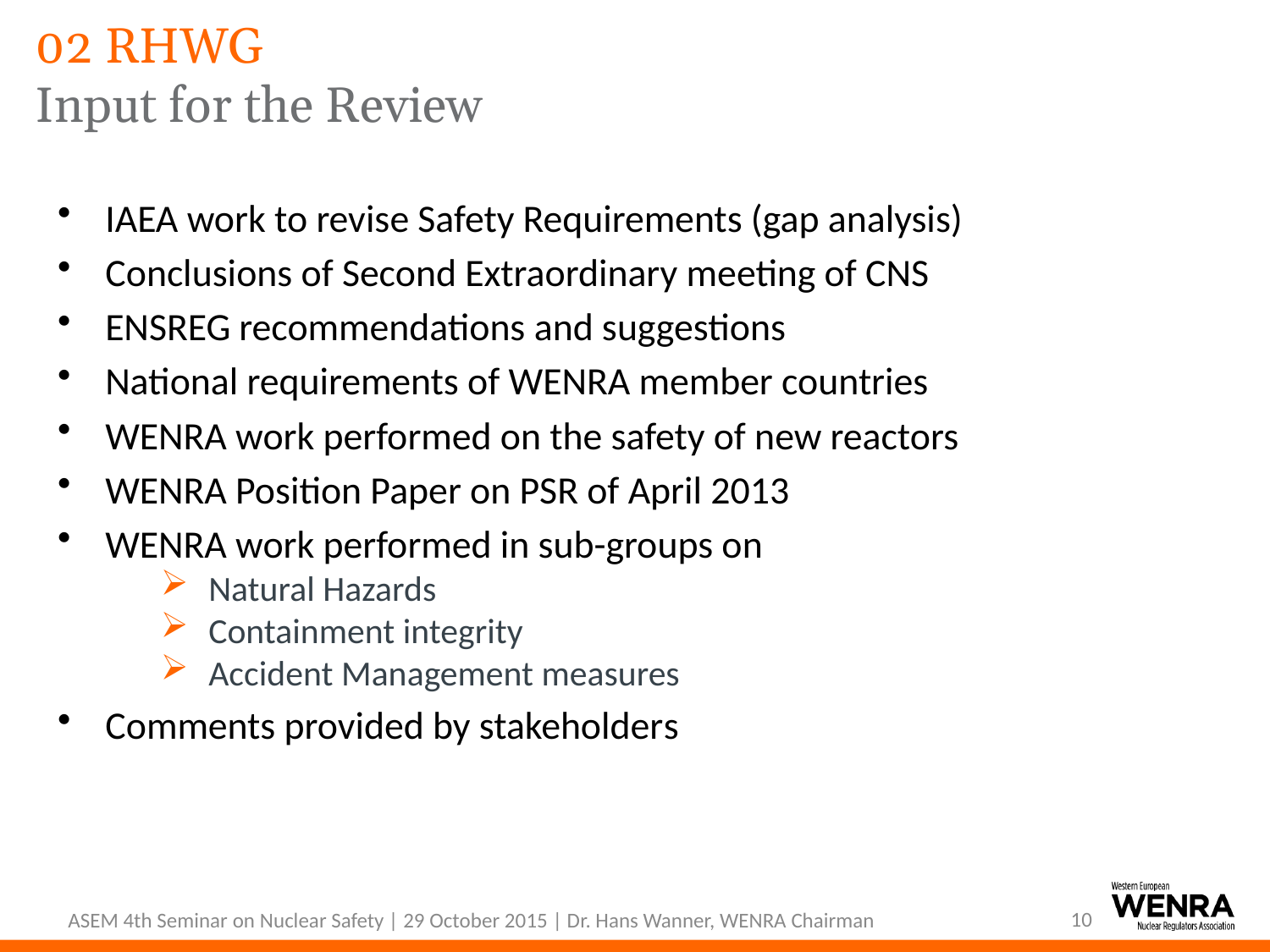

# 02 RHWG Input for the Review
IAEA work to revise Safety Requirements (gap analysis)
Conclusions of Second Extraordinary meeting of CNS
ENSREG recommendations and suggestions
National requirements of WENRA member countries
WENRA work performed on the safety of new reactors
WENRA Position Paper on PSR of April 2013
WENRA work performed in sub-groups on
Natural Hazards
Containment integrity
Accident Management measures
Comments provided by stakeholders
10
ASEM 4th Seminar on Nuclear Safety | 29 October 2015 | Dr. Hans Wanner, WENRA Chairman